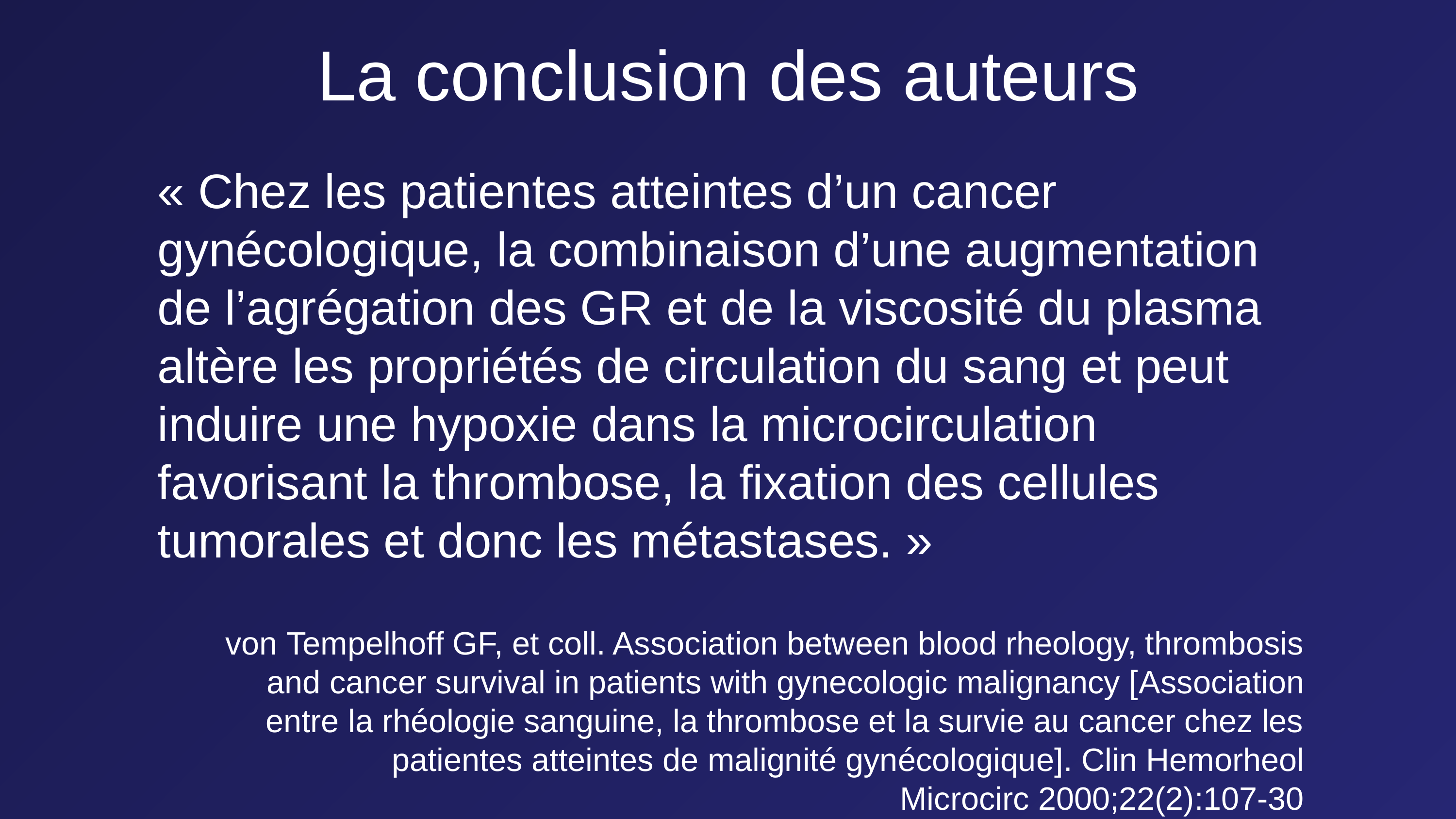

# La conclusion des auteurs
« Chez les patientes atteintes d’un cancer gynécologique, la combinaison d’une augmentation de l’agrégation des GR et de la viscosité du plasma altère les propriétés de circulation du sang et peut induire une hypoxie dans la microcirculation favorisant la thrombose, la fixation des cellules tumorales et donc les métastases. »
von Tempelhoff GF, et coll. Association between blood rheology, thrombosis and cancer survival in patients with gynecologic malignancy [Association entre la rhéologie sanguine, la thrombose et la survie au cancer chez les patientes atteintes de malignité gynécologique]. Clin Hemorheol Microcirc 2000;22(2):107-30